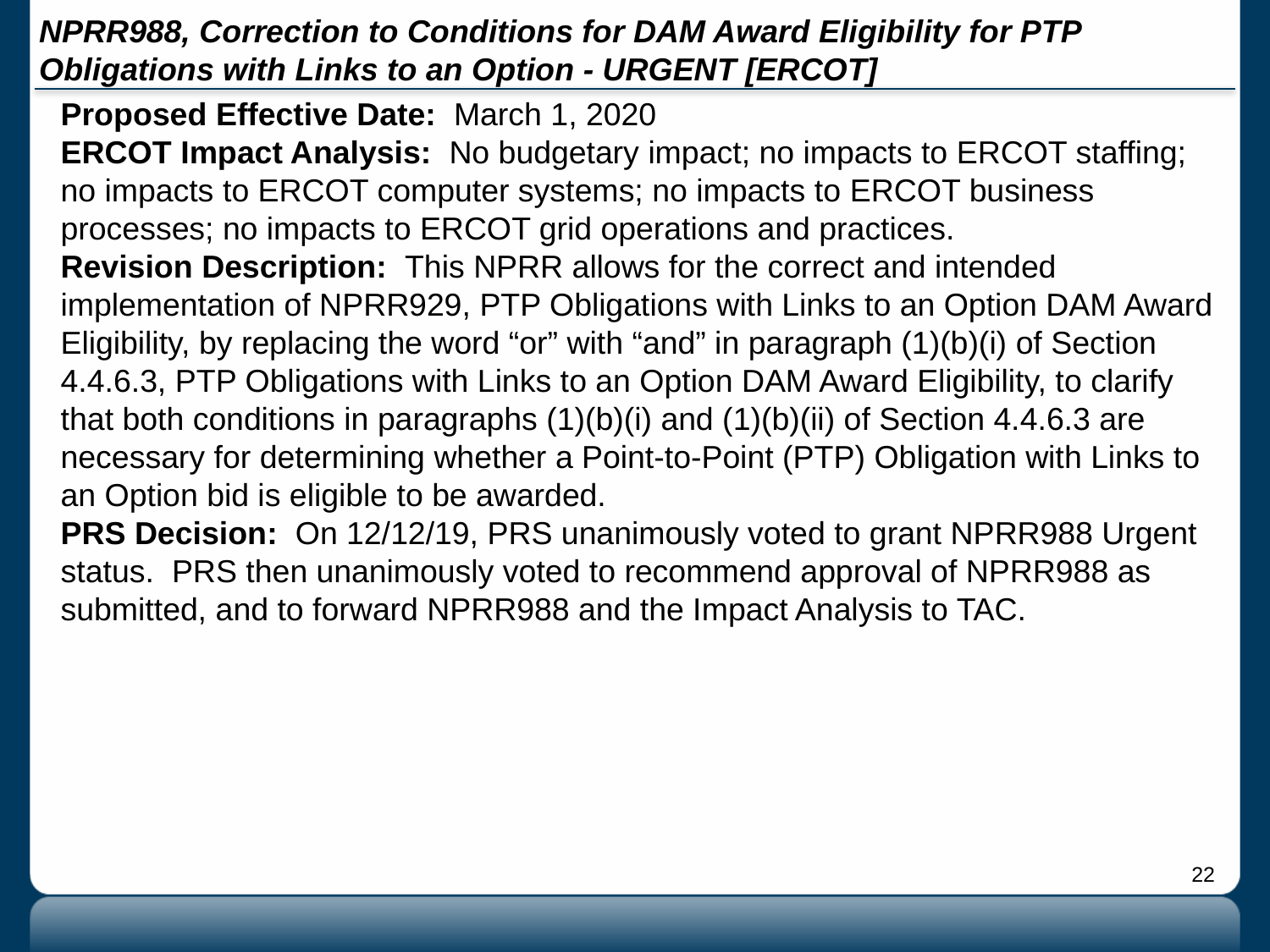

# NPRR988, Correction to Conditions for DAM Award Eligibility for PTP Obligations with Links to an Option - URGENT [ERCOT]
Proposed Effective Date:  March 1, 2020
ERCOT Impact Analysis:  No budgetary impact; no impacts to ERCOT staffing; no impacts to ERCOT computer systems; no impacts to ERCOT business processes; no impacts to ERCOT grid operations and practices.
Revision Description:  This NPRR allows for the correct and intended implementation of NPRR929, PTP Obligations with Links to an Option DAM Award Eligibility, by replacing the word “or” with “and” in paragraph (1)(b)(i) of Section 4.4.6.3, PTP Obligations with Links to an Option DAM Award Eligibility, to clarify that both conditions in paragraphs (1)(b)(i) and (1)(b)(ii) of Section 4.4.6.3 are necessary for determining whether a Point-to-Point (PTP) Obligation with Links to an Option bid is eligible to be awarded.
PRS Decision:  On 12/12/19, PRS unanimously voted to grant NPRR988 Urgent status.  PRS then unanimously voted to recommend approval of NPRR988 as submitted, and to forward NPRR988 and the Impact Analysis to TAC.